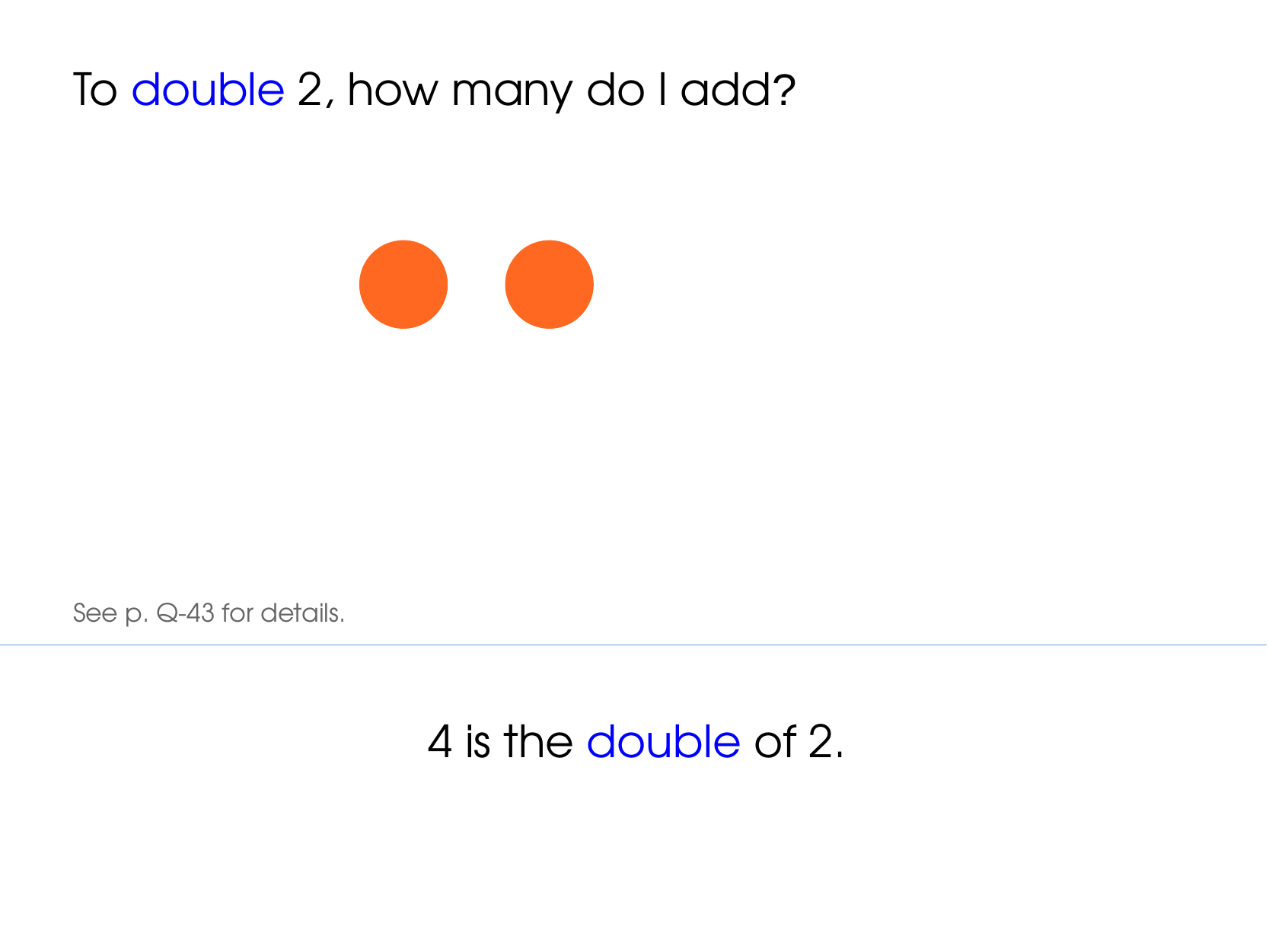

To double 2, how many do I add?

See p. Q-43 for details.
4 is the double of 2.